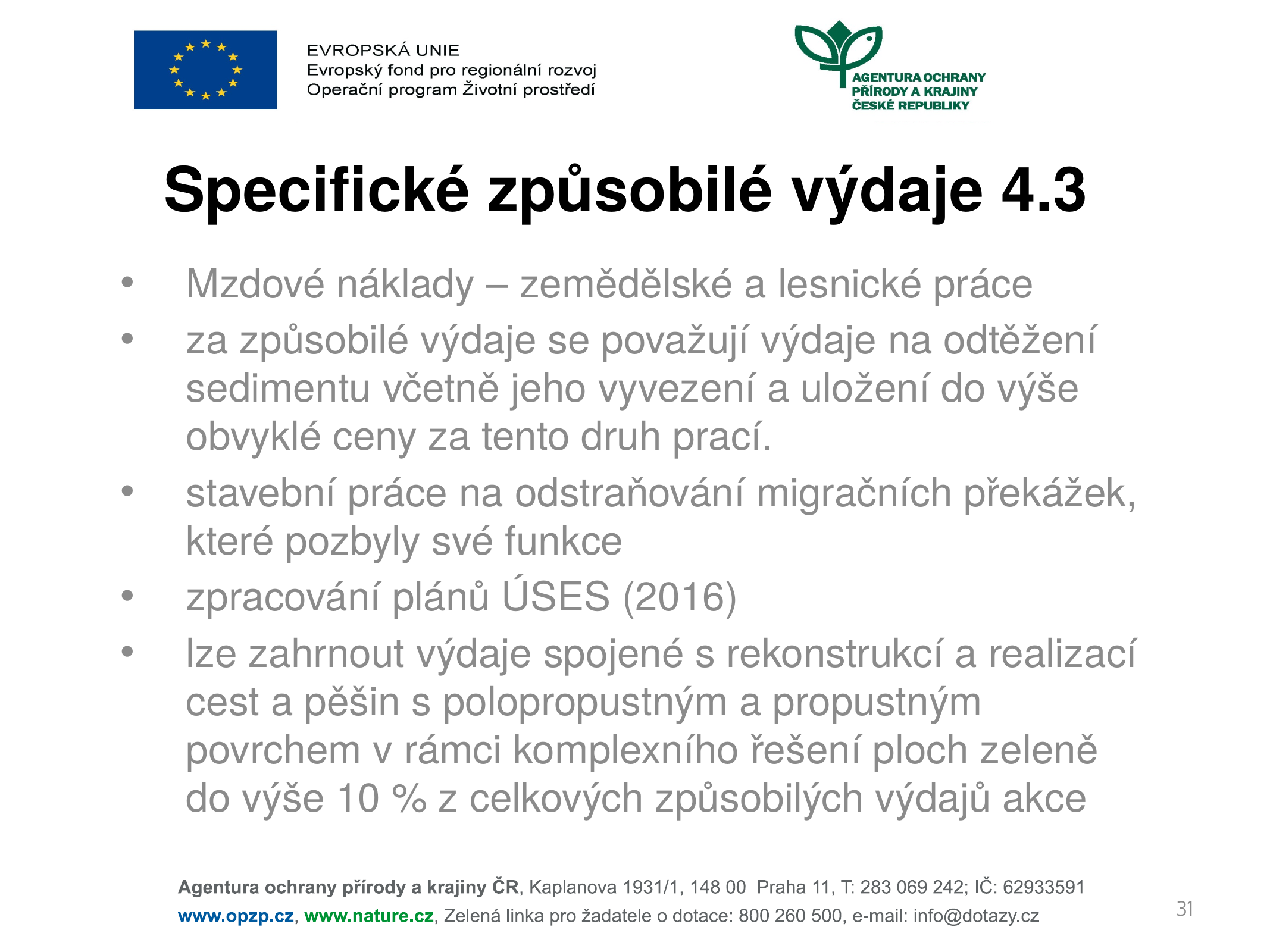

# Specifické způsobilé výdaje 4.3
Mzdové náklady – zemědělské a lesnické práce
za způsobilé výdaje se považují výdaje na odtěžení sedimentu včetně jeho vyvezení a uložení do výše obvyklé ceny za tento druh prací.
stavební práce na odstraňování migračních překážek, které pozbyly své funkce
zpracování plánů ÚSES (2016)
lze zahrnout výdaje spojené s rekonstrukcí a realizací cest a pěšin s polopropustným a propustným povrchem v rámci komplexního řešení ploch zeleně do výše 10 % z celkových způsobilých výdajů akce

31